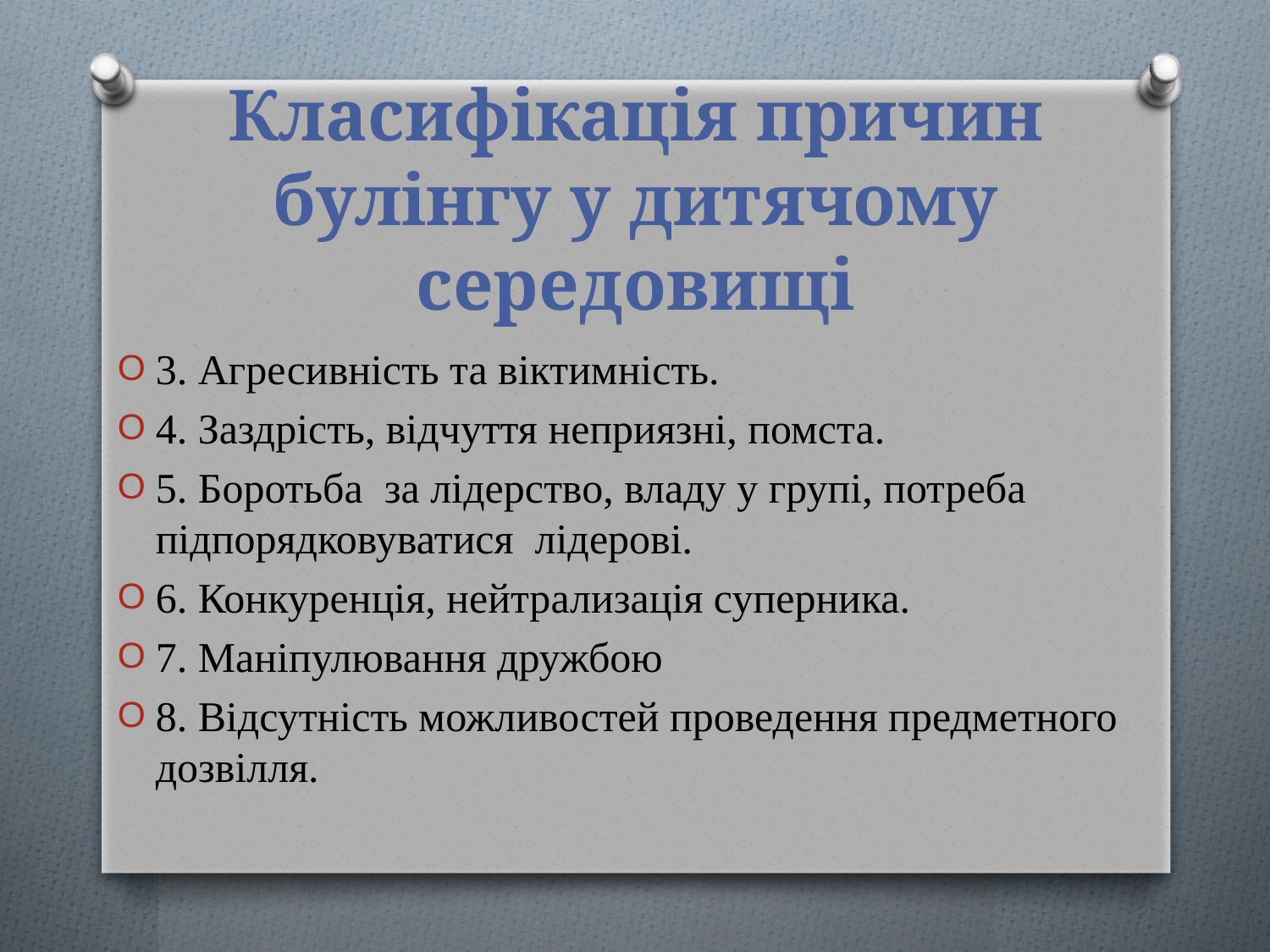

# Класифікація причин булінгу у дитячому середовищі
3. Агресивність та віктимність.
4. Заздрість, відчуття неприязні, помста.
5. Боротьба  за лідерство, владу у групі, потреба підпорядковуватися  лідерові.
6. Конкуренція, нейтрализація суперника.
7. Маніпулювання дружбою
8. Відсутність можливостей проведення предметного дозвілля.